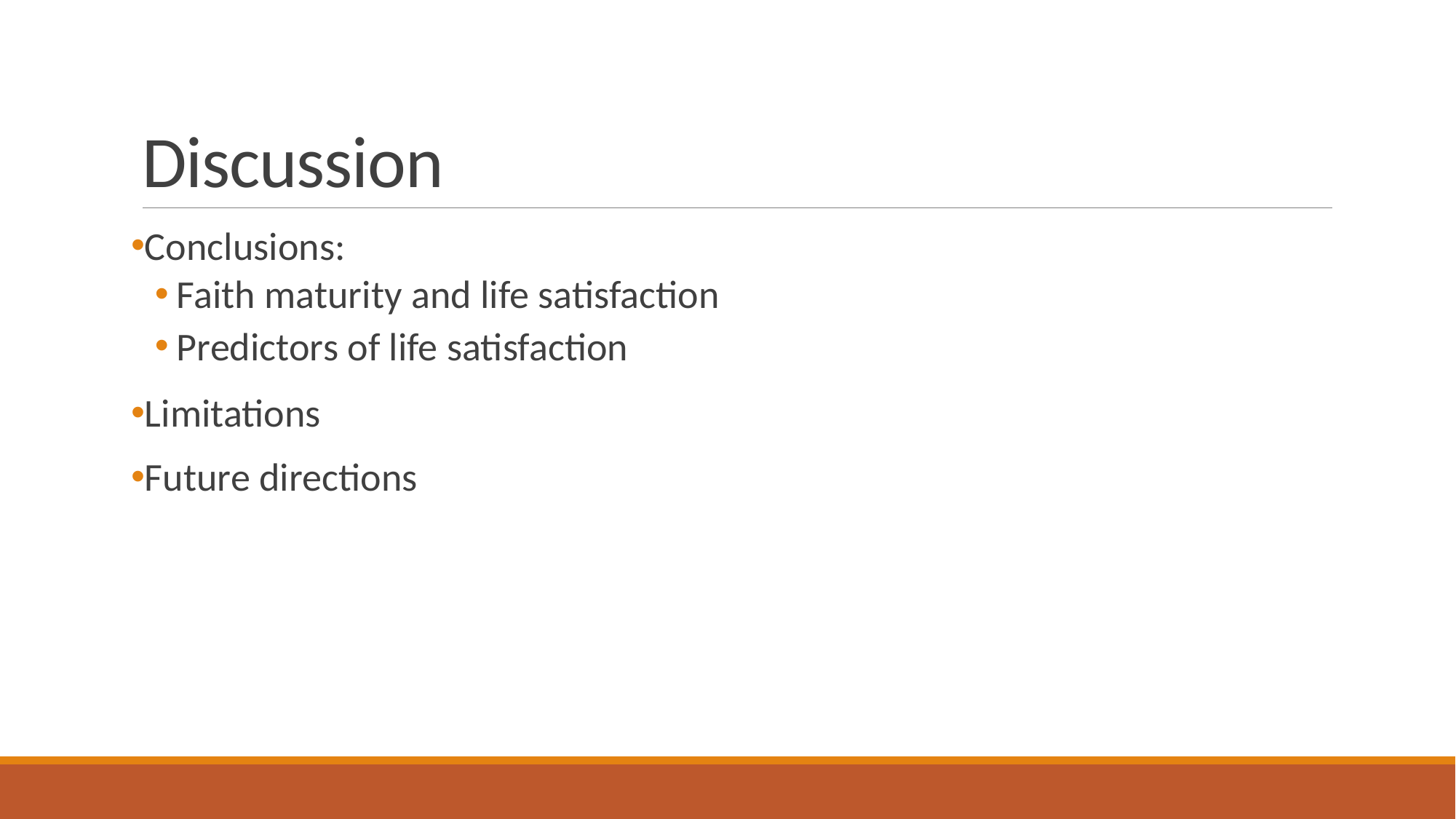

# Discussion
Conclusions:
Faith maturity and life satisfaction
Predictors of life satisfaction
Limitations
Future directions